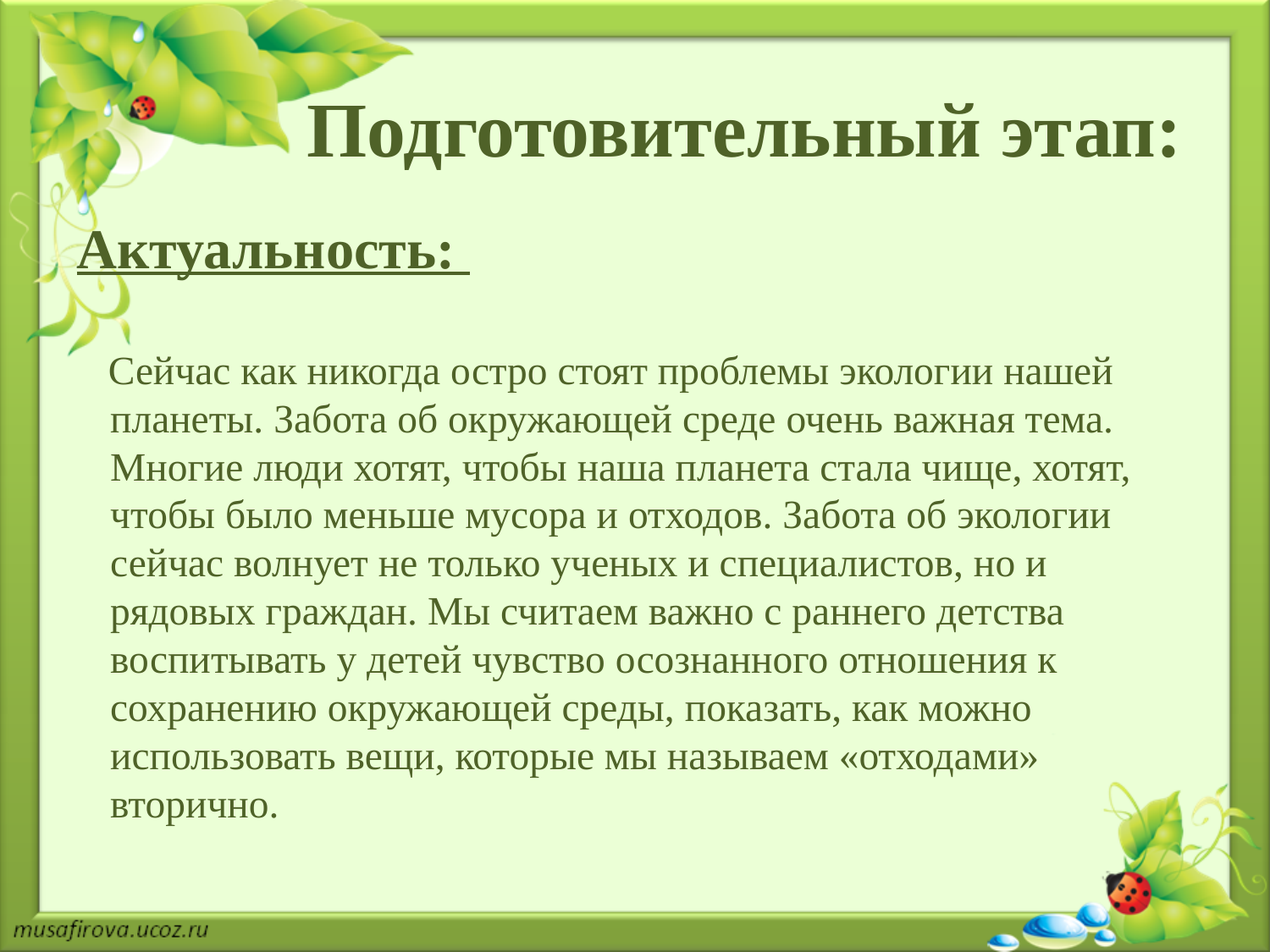

# Подготовительный этап:
 Актуальность:

    Сейчас как никогда остро стоят проблемы экологии нашей планеты. Забота об окружающей среде очень важная тема. Многие люди хотят, чтобы наша планета стала чище, хотят, чтобы было меньше мусора и отходов. Забота об экологии сейчас волнует не только ученых и специалистов, но и рядовых граждан. Мы считаем важно с раннего детства воспитывать у детей чувство осознанного отношения к сохранению окружающей среды, показать, как можно использовать вещи, которые мы называем «отходами» вторично.